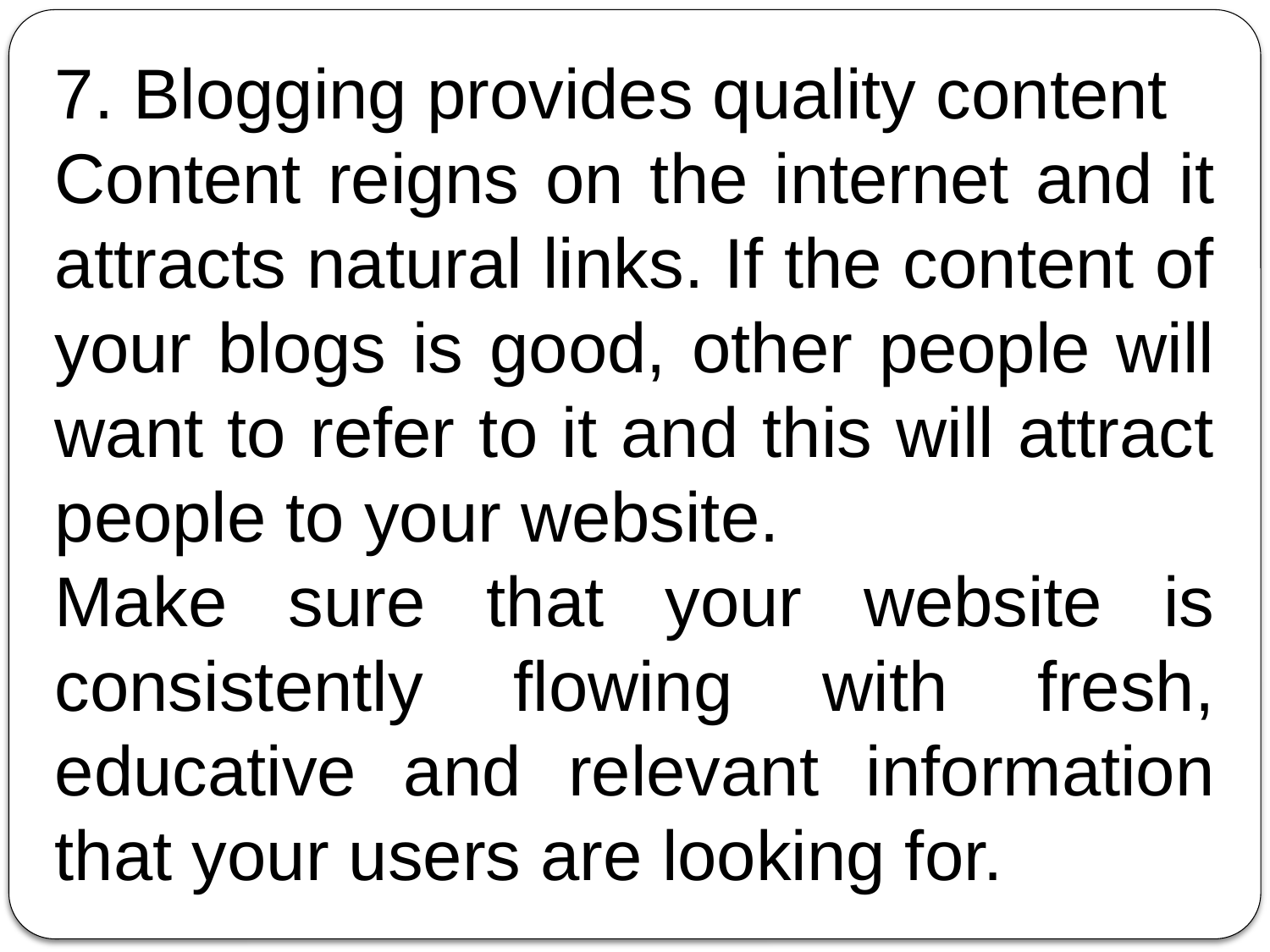

7. Blogging provides quality content
Content reigns on the internet and it attracts natural links. If the content of your blogs is good, other people will want to refer to it and this will attract people to your website.
Make sure that your website is consistently flowing with fresh, educative and relevant information that your users are looking for.